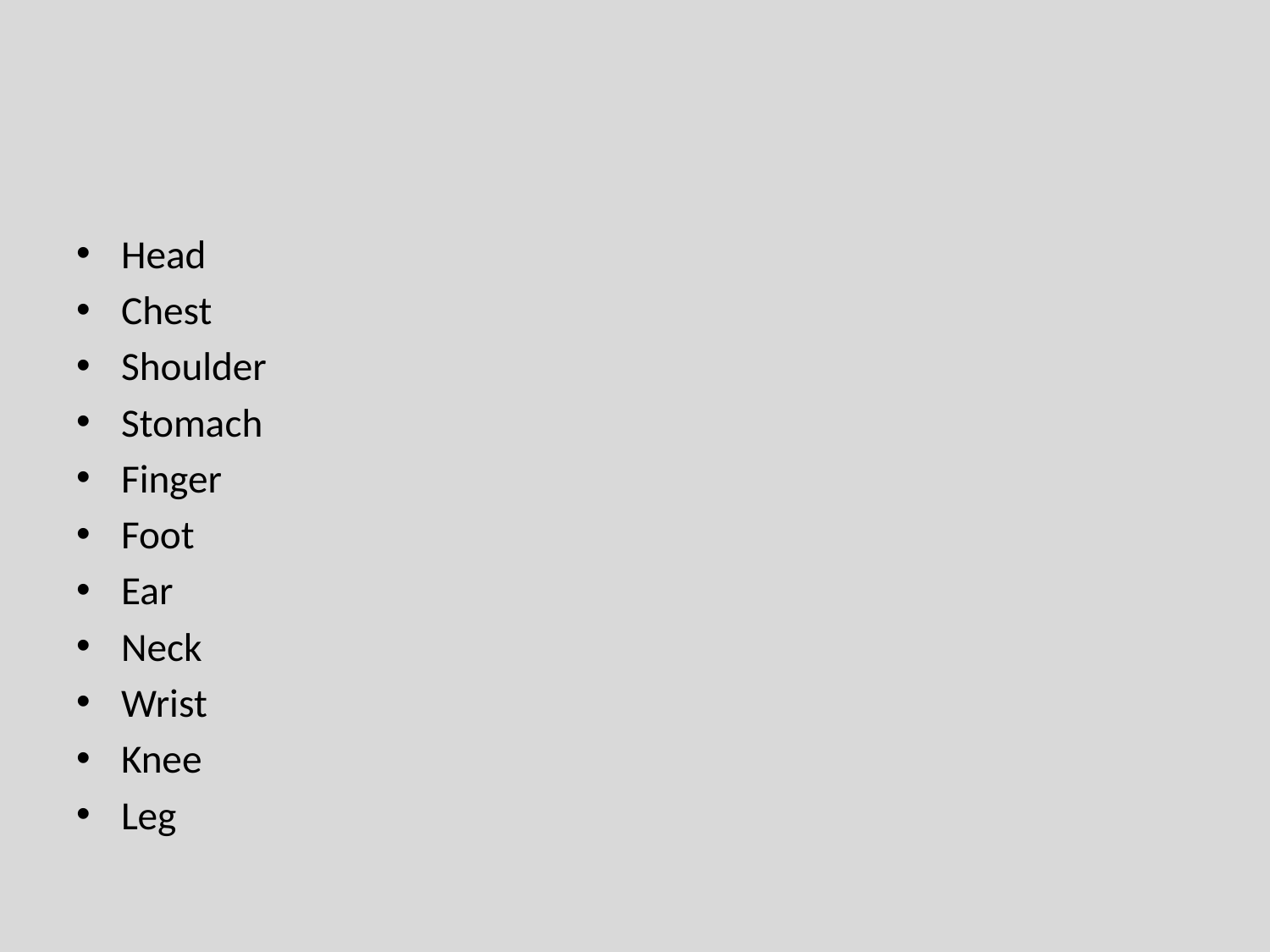

#
Head
Chest
Shoulder
Stomach
Finger
Foot
Ear
Neck
Wrist
Knee
Leg